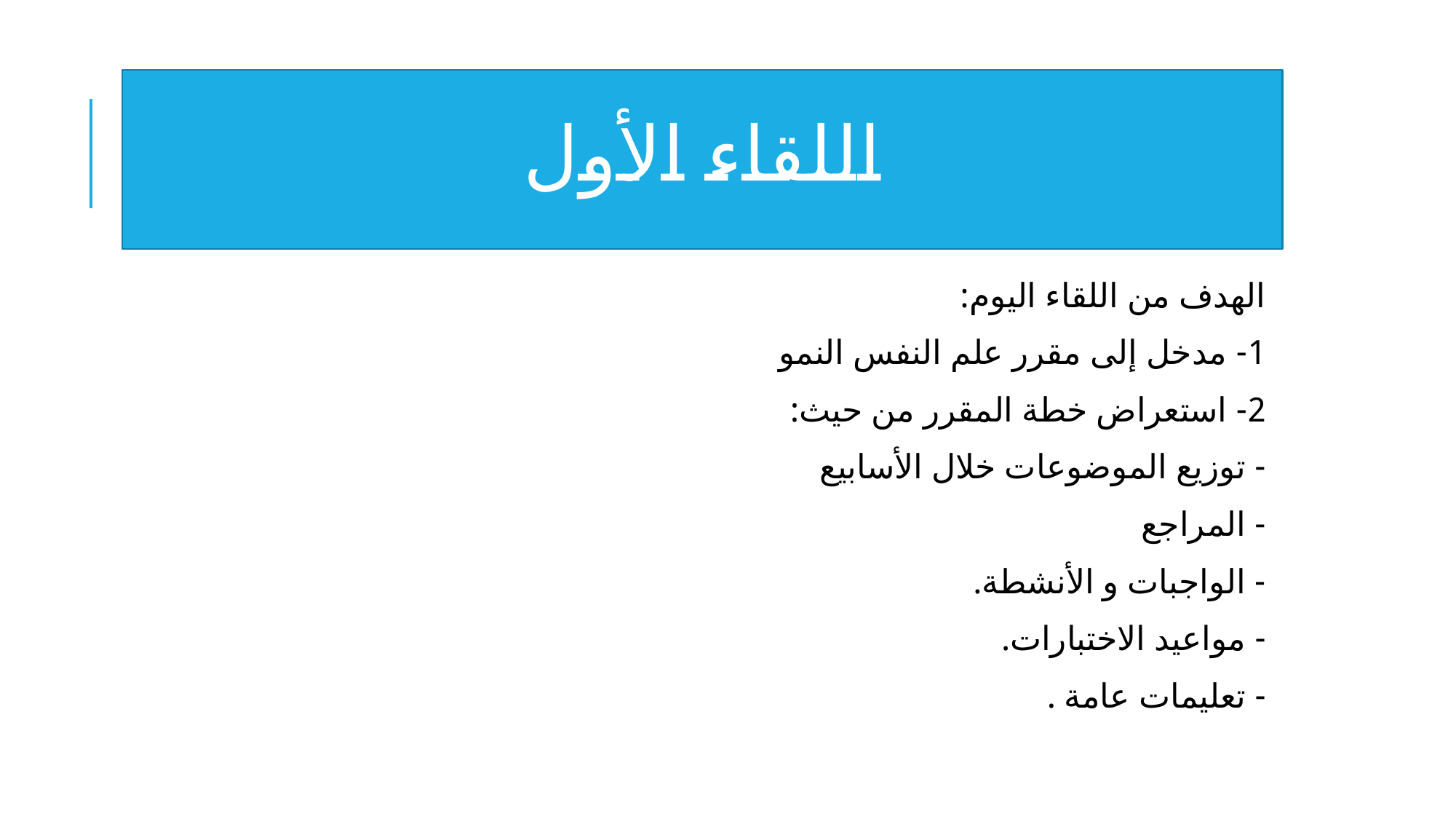

# اللقاء الأول
الهدف من اللقاء اليوم:
1- مدخل إلى مقرر علم النفس النمو
2- استعراض خطة المقرر من حيث:
- توزيع الموضوعات خلال الأسابيع
- المراجع
- الواجبات و الأنشطة.
- مواعيد الاختبارات.
- تعليمات عامة .